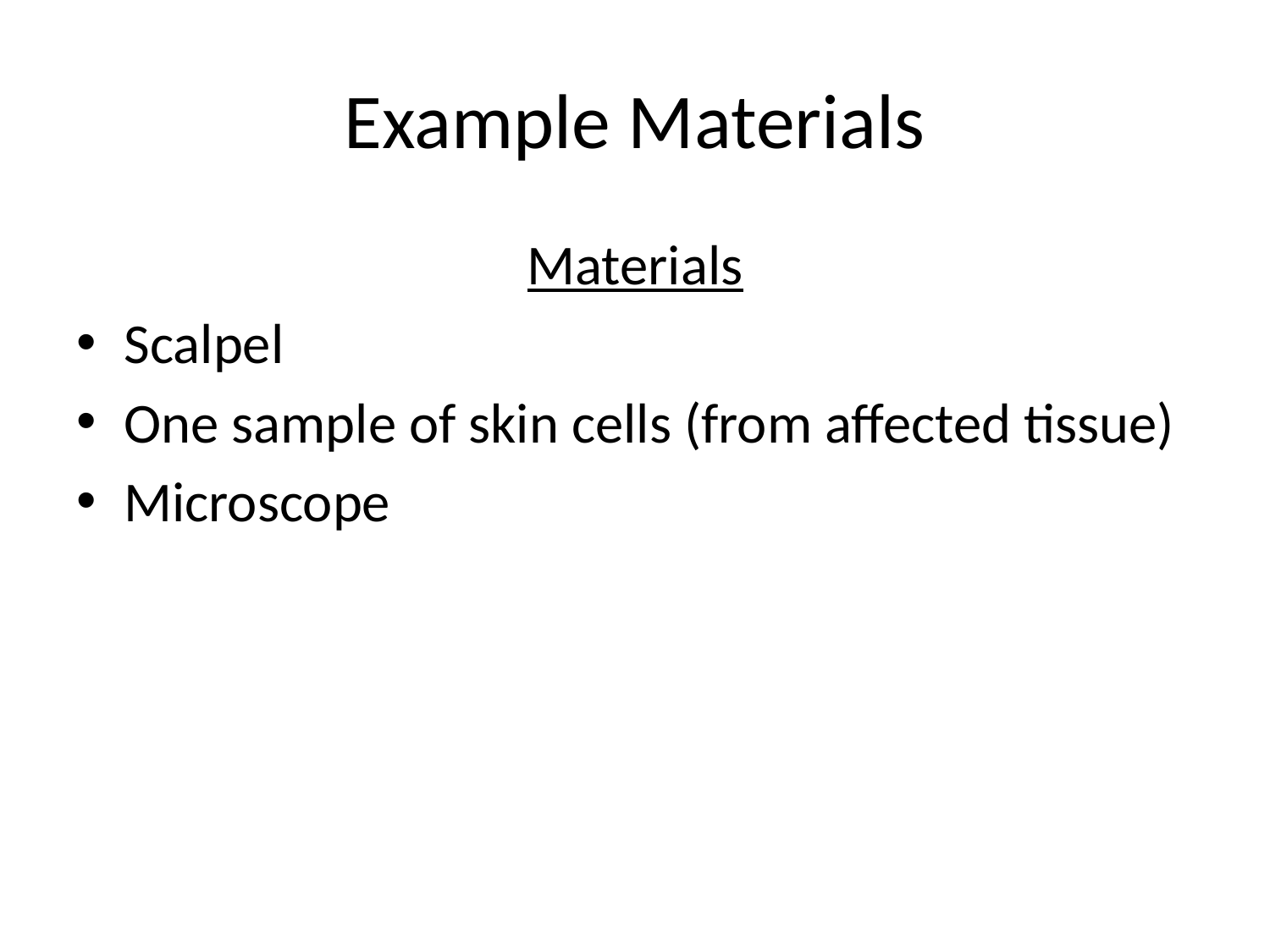

# Example Materials
Materials
Scalpel
One sample of skin cells (from affected tissue)
Microscope